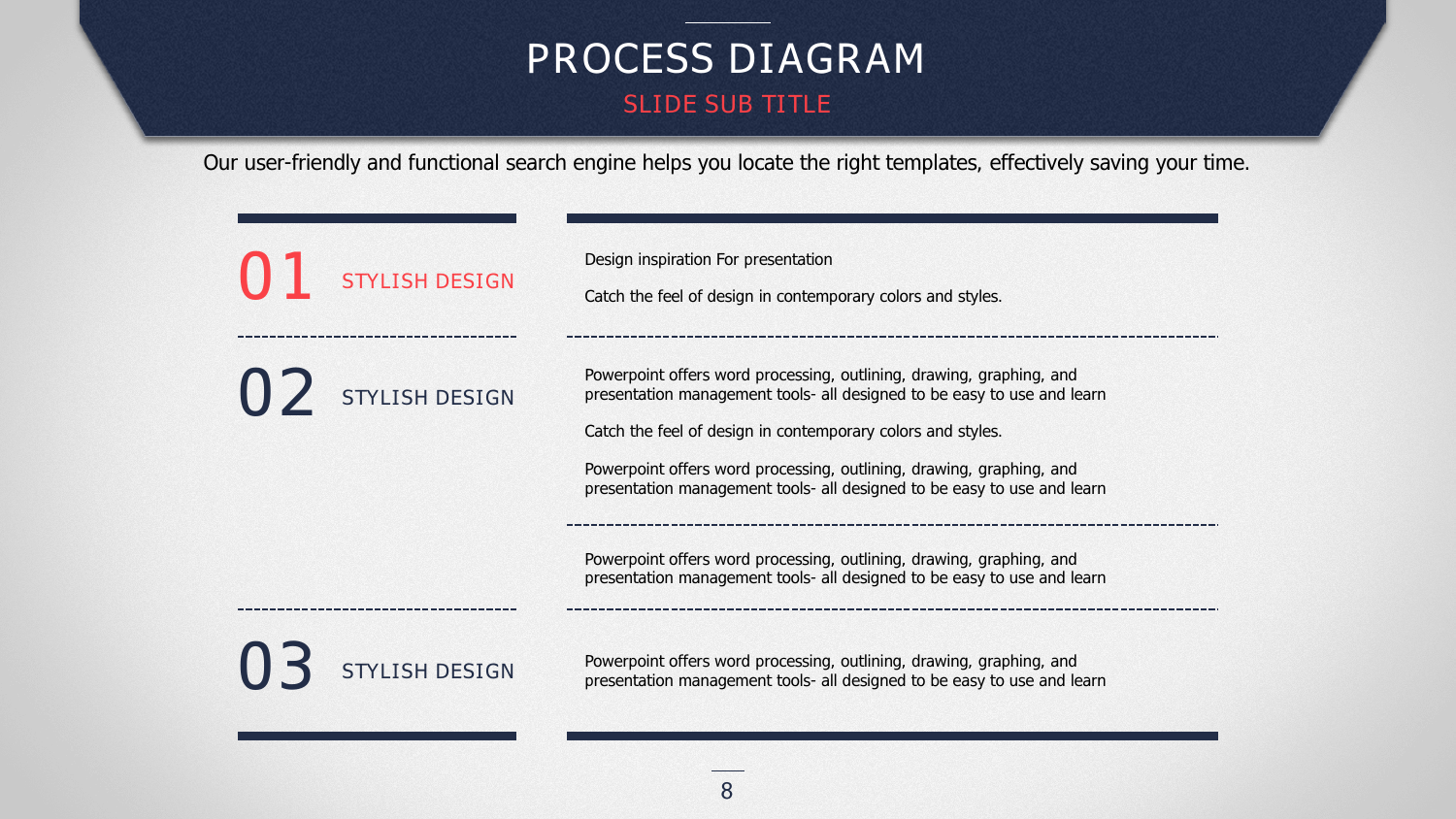

PROCESS DIAGRAM
SLIDE SUB TITLE
Our user-friendly and functional search engine helps you locate the right templates, effectively saving your time.
01
Design inspiration For presentation
STYLISH DESIGN
Catch the feel of design in contemporary colors and styles.
02
Powerpoint offers word processing, outlining, drawing, graphing, and presentation management tools- all designed to be easy to use and learn
STYLISH DESIGN
Catch the feel of design in contemporary colors and styles.
Powerpoint offers word processing, outlining, drawing, graphing, and presentation management tools- all designed to be easy to use and learn
Powerpoint offers word processing, outlining, drawing, graphing, and presentation management tools- all designed to be easy to use and learn
03
Powerpoint offers word processing, outlining, drawing, graphing, and presentation management tools- all designed to be easy to use and learn
STYLISH DESIGN
8